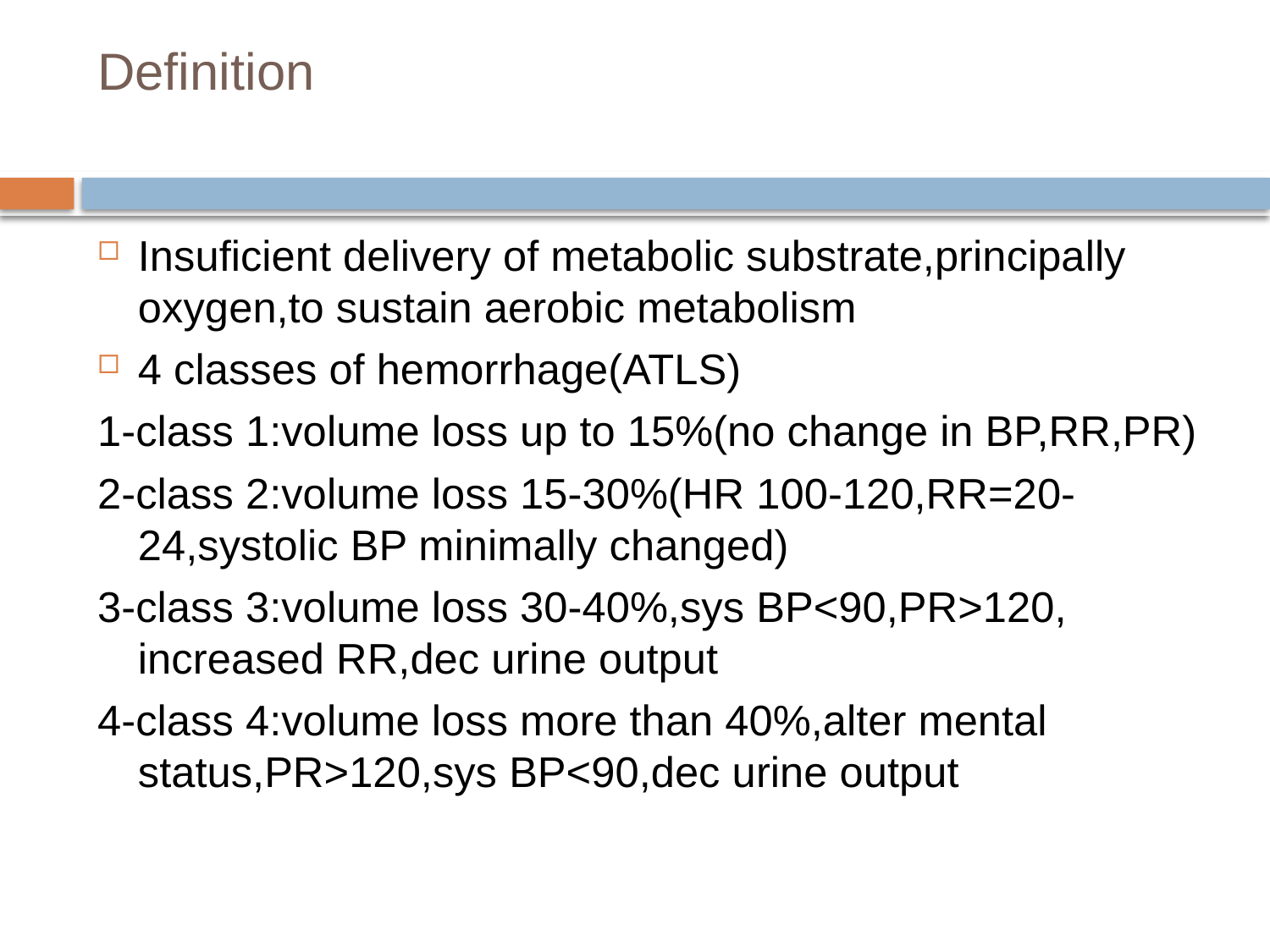

# Definition
Insuficient delivery of metabolic substrate,principally oxygen,to sustain aerobic metabolism
4 classes of hemorrhage(ATLS)
1-class 1:volume loss up to 15%(no change in BP,RR,PR)
2-class 2:volume loss 15-30%(HR 100-120,RR=20-24,systolic BP minimally changed)
3-class 3:volume loss 30-40%,sys BP<90,PR>120, increased RR,dec urine output
4-class 4:volume loss more than 40%,alter mental status,PR>120,sys BP<90,dec urine output